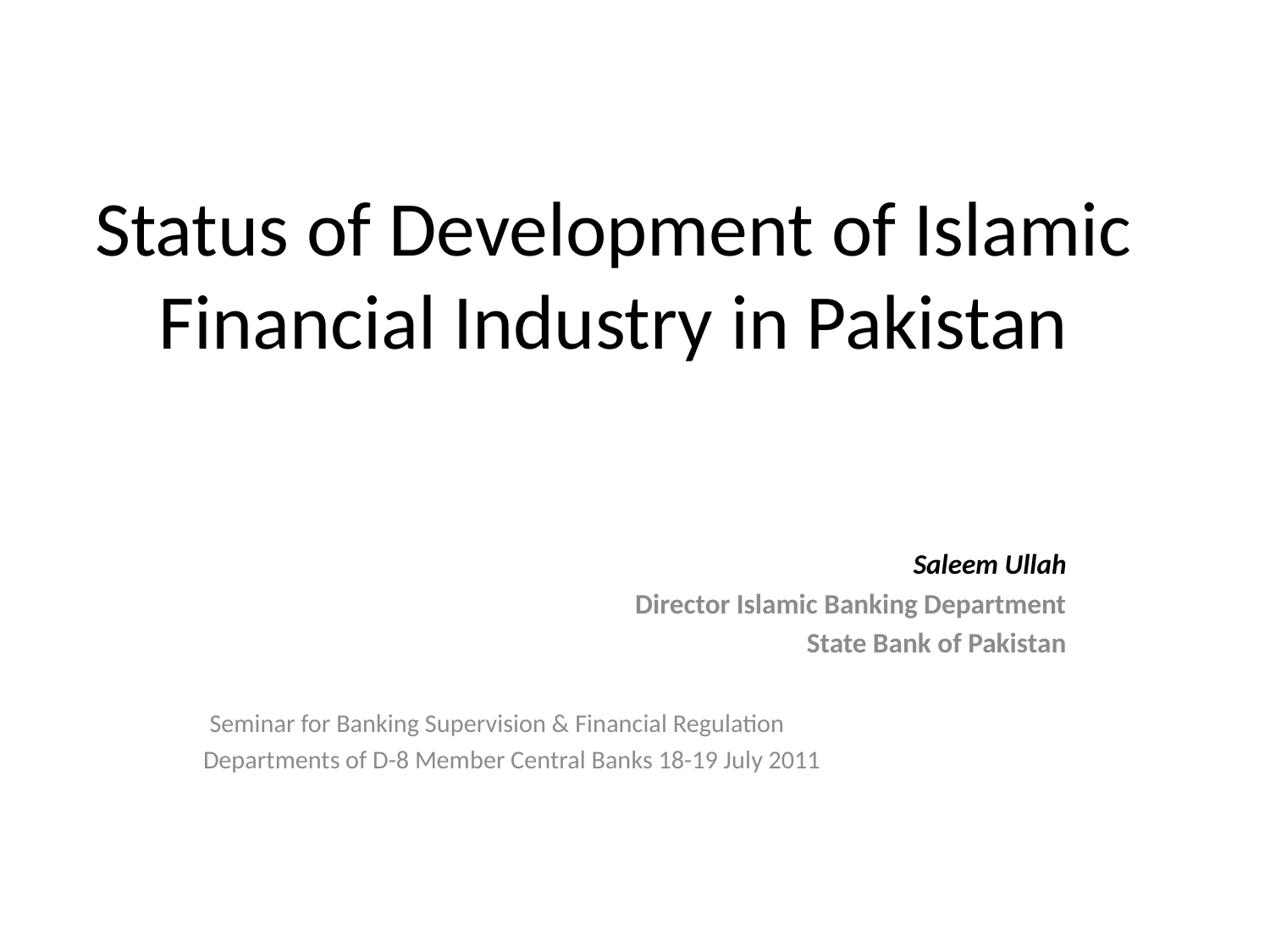

# Status of Development of Islamic Financial Industry in Pakistan
Saleem Ullah
Director Islamic Banking Department
State Bank of Pakistan

 Seminar for Banking Supervision & Financial Regulation
Departments of D-8 Member Central Banks 18-19 July 2011